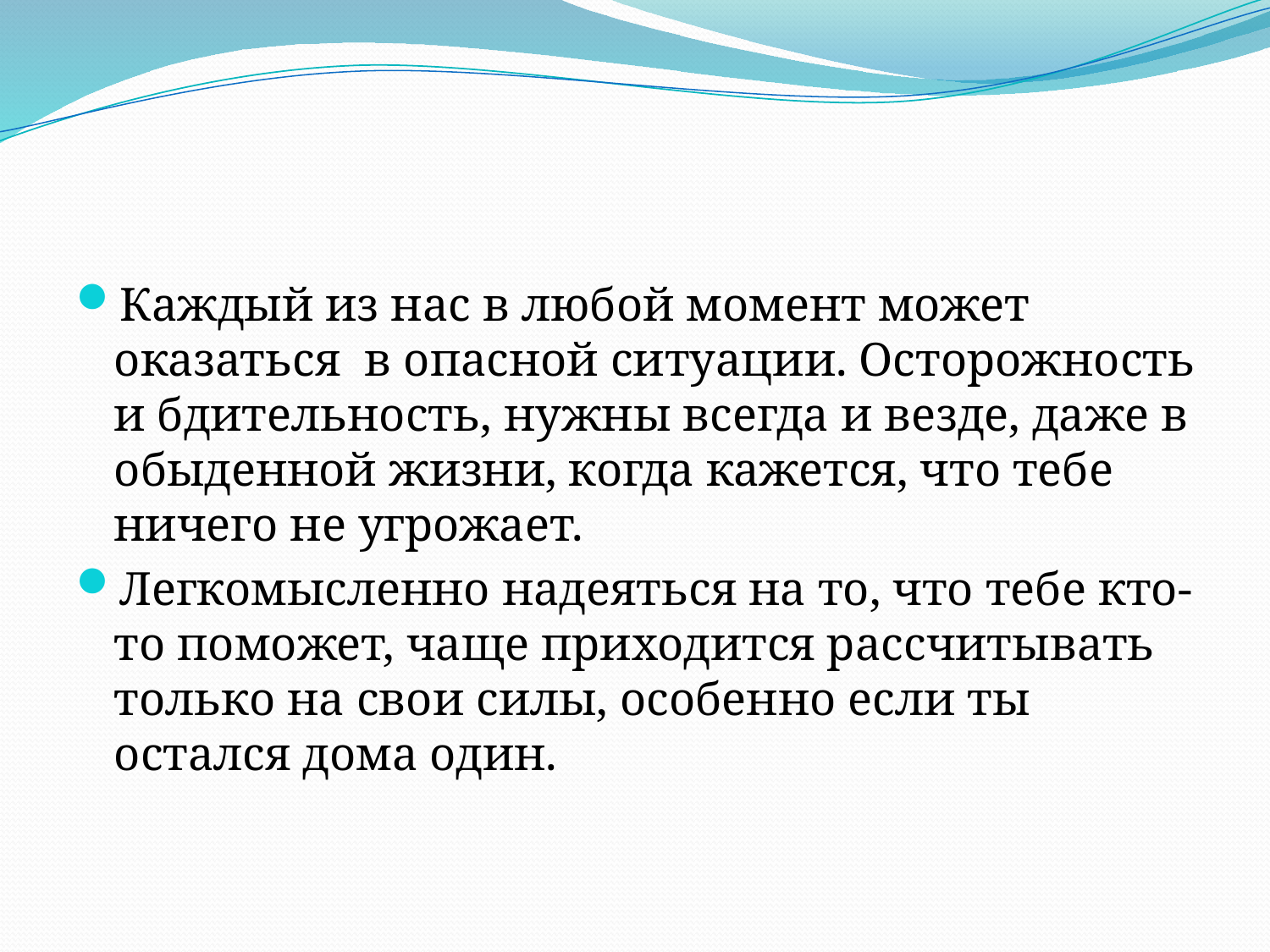

#
Каждый из нас в любой момент может оказаться  в опасной ситуации. Осторожность и бдительность, нужны всегда и везде, даже в обыденной жизни, когда кажется, что тебе ничего не угрожает.
Легкомысленно надеяться на то, что тебе кто-то поможет, чаще приходится рассчитывать только на свои силы, особенно если ты остался дома один.